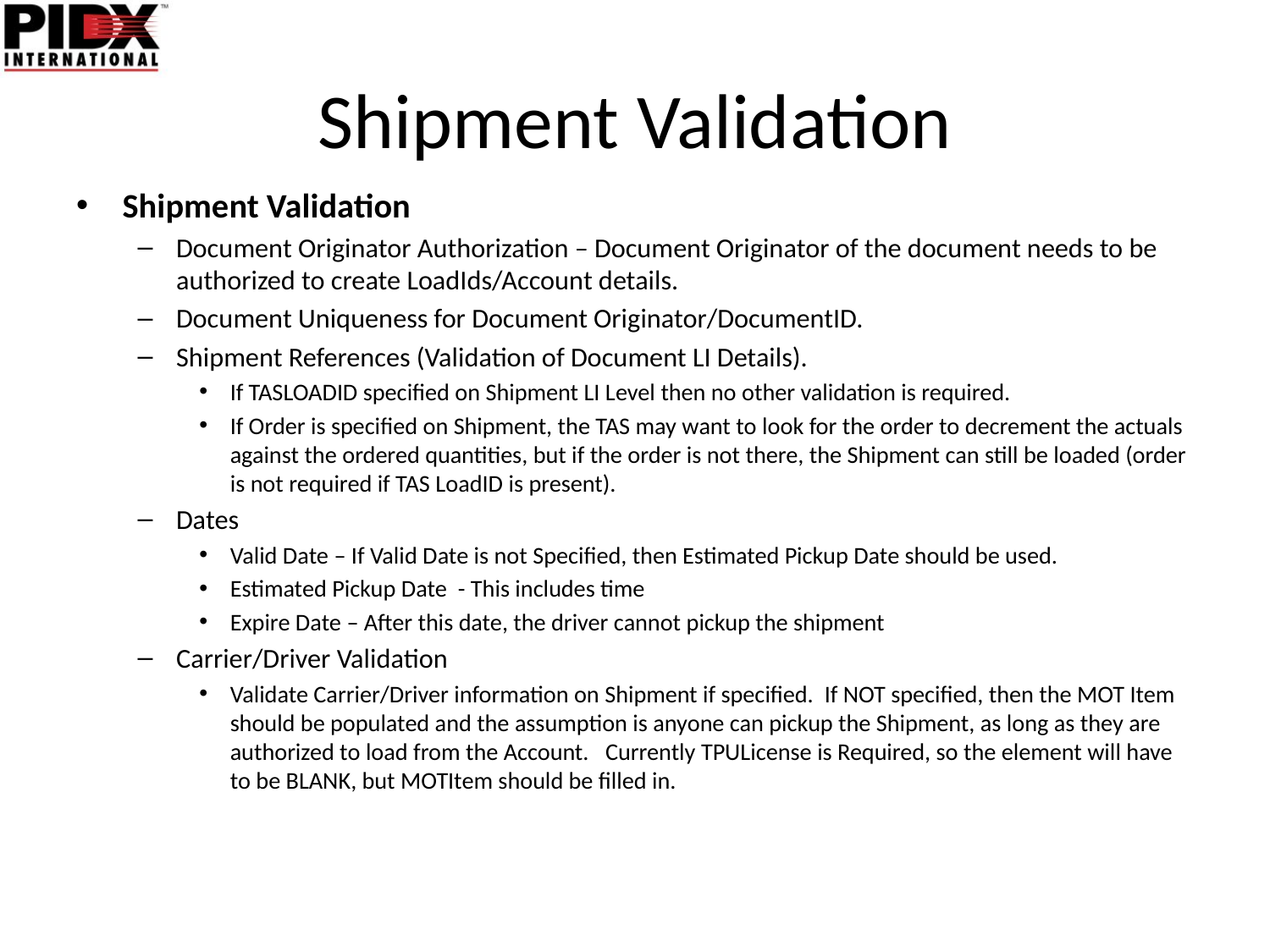

# Shipment Validation
Shipment Validation
Document Originator Authorization – Document Originator of the document needs to be authorized to create LoadIds/Account details.
Document Uniqueness for Document Originator/DocumentID.
Shipment References (Validation of Document LI Details).
If TASLOADID specified on Shipment LI Level then no other validation is required.
If Order is specified on Shipment, the TAS may want to look for the order to decrement the actuals against the ordered quantities, but if the order is not there, the Shipment can still be loaded (order is not required if TAS LoadID is present).
Dates
Valid Date – If Valid Date is not Specified, then Estimated Pickup Date should be used.
Estimated Pickup Date  - This includes time
Expire Date – After this date, the driver cannot pickup the shipment
Carrier/Driver Validation
Validate Carrier/Driver information on Shipment if specified.  If NOT specified, then the MOT Item should be populated and the assumption is anyone can pickup the Shipment, as long as they are authorized to load from the Account.   Currently TPULicense is Required, so the element will have to be BLANK, but MOTItem should be filled in.